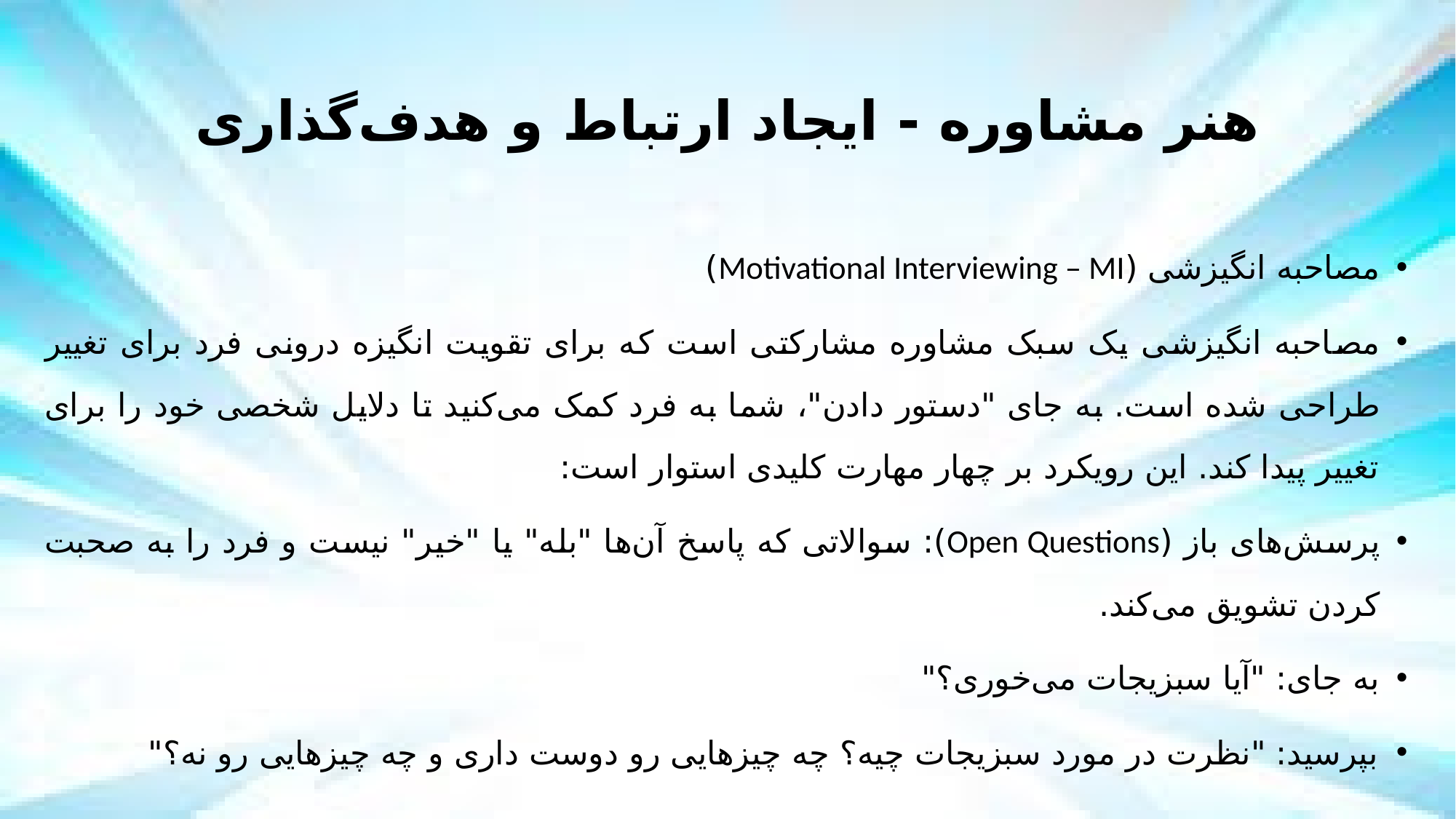

# هنر مشاوره - ایجاد ارتباط و هدف‌گذاری
مصاحبه انگیزشی (Motivational Interviewing – MI)
مصاحبه انگیزشی یک سبک مشاوره مشارکتی است که برای تقویت انگیزه درونی فرد برای تغییر طراحی شده است. به جای "دستور دادن"، شما به فرد کمک می‌کنید تا دلایل شخصی خود را برای تغییر پیدا کند. این رویکرد بر چهار مهارت کلیدی استوار است:
پرسش‌های باز (Open Questions): سوالاتی که پاسخ آن‌ها "بله" یا "خیر" نیست و فرد را به صحبت کردن تشویق می‌کند.
به جای: "آیا سبزیجات می‌خوری؟"
بپرسید: "نظرت در مورد سبزیجات چیه؟ چه چیزهایی رو دوست داری و چه چیزهایی رو نه؟"